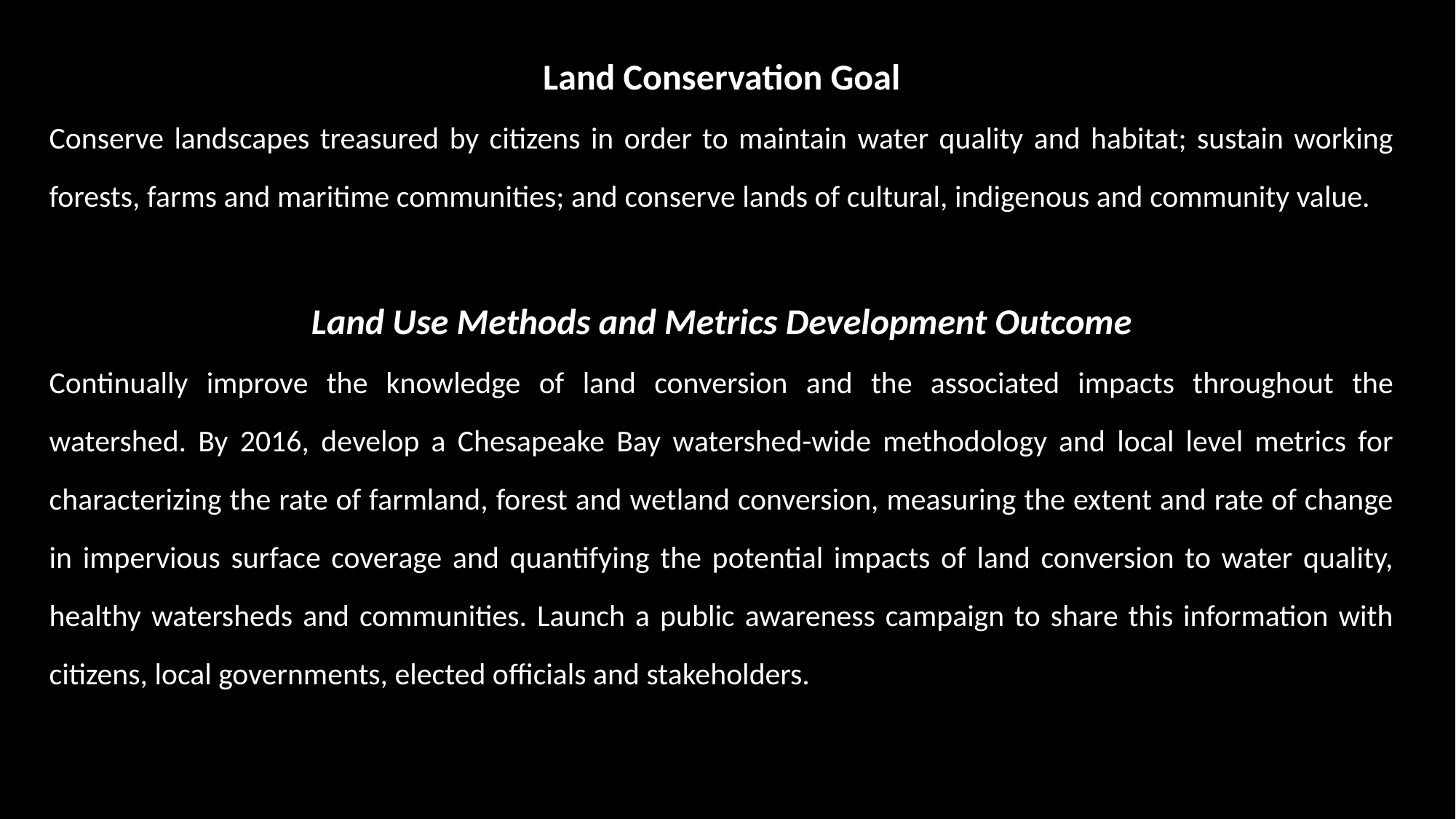

Land Conservation Goal
Conserve landscapes treasured by citizens in order to maintain water quality and habitat; sustain working forests, farms and maritime communities; and conserve lands of cultural, indigenous and community value.

Land Use Methods and Metrics Development Outcome
Continually improve the knowledge of land conversion and the associated impacts throughout the watershed. By 2016, develop a Chesapeake Bay watershed-wide methodology and local level metrics for characterizing the rate of farmland, forest and wetland conversion, measuring the extent and rate of change in impervious surface coverage and quantifying the potential impacts of land conversion to water quality, healthy watersheds and communities. Launch a public awareness campaign to share this information with citizens, local governments, elected officials and stakeholders.